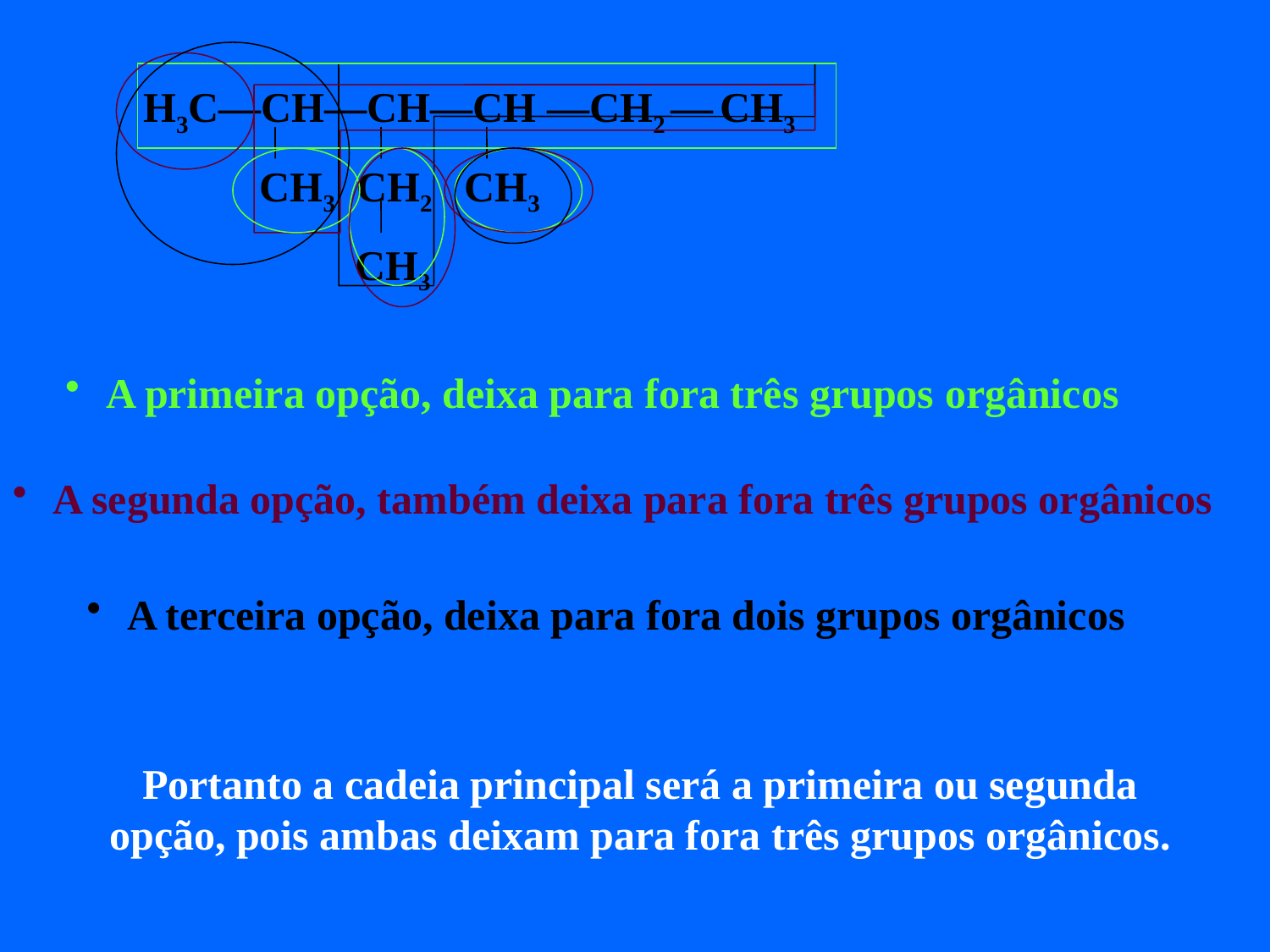

H3C—CH—CH—CH —CH2 — CH3
           CH3  CH2   CH3
                    CH3

 A primeira opção, deixa para fora três grupos orgânicos
 A segunda opção, também deixa para fora três grupos orgânicos
 A terceira opção, deixa para fora dois grupos orgânicos
Portanto a cadeia principal será a primeira ou segunda opção, pois ambas deixam para fora três grupos orgânicos.